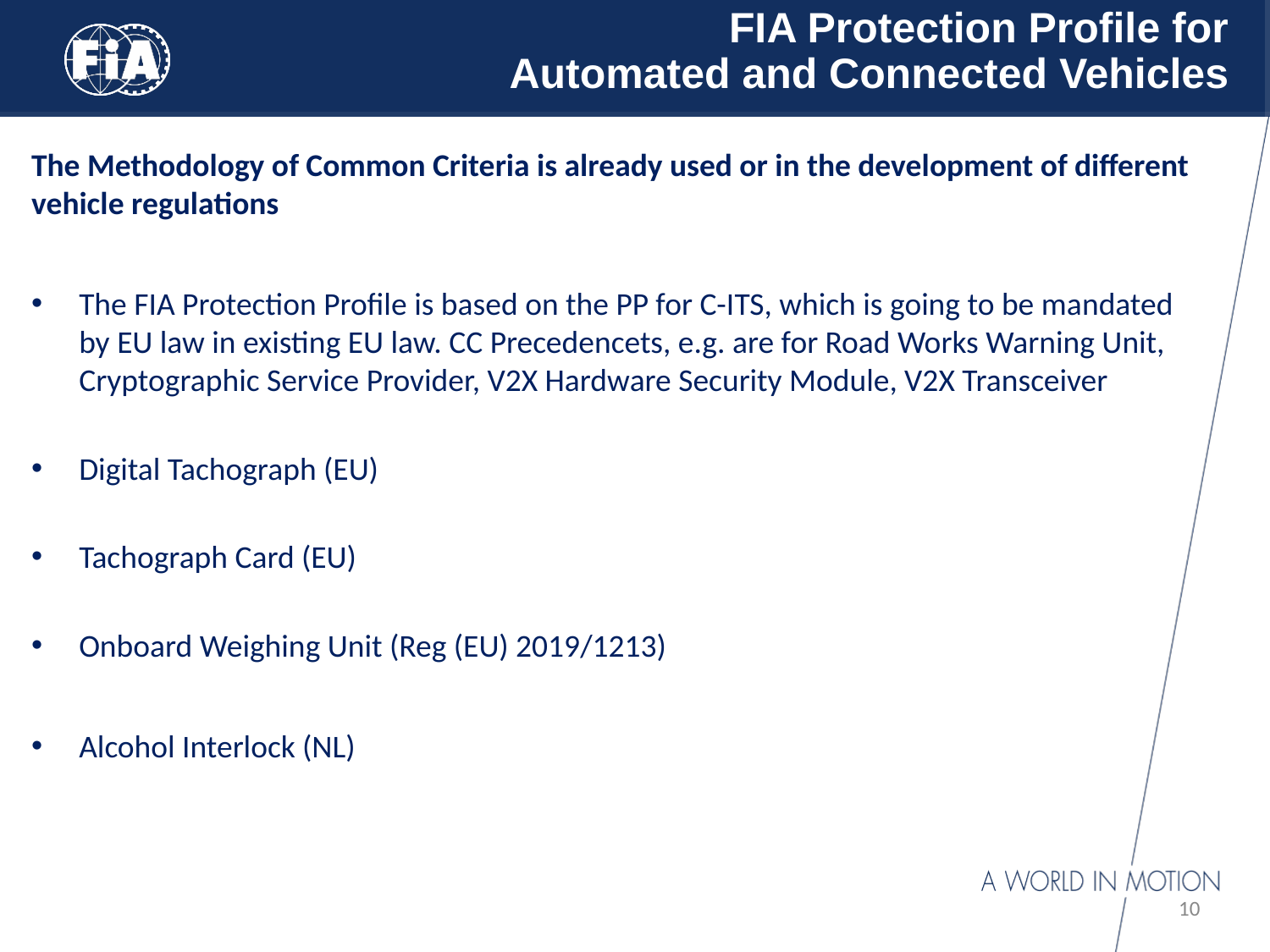

# FIA Protection Profile for Automated and Connected Vehicles
The Methodology of Common Criteria is already used or in the development of different vehicle regulations

The FIA Protection Profile is based on the PP for C-ITS, which is going to be mandated by EU law in existing EU law. CC Precedencets, e.g. are for Road Works Warning Unit, Cryptographic Service Provider, V2X Hardware Security Module, V2X Transceiver
Digital Tachograph (EU)
Tachograph Card (EU)
Onboard Weighing Unit (Reg (EU) 2019/1213)

Alcohol Interlock (NL)

10